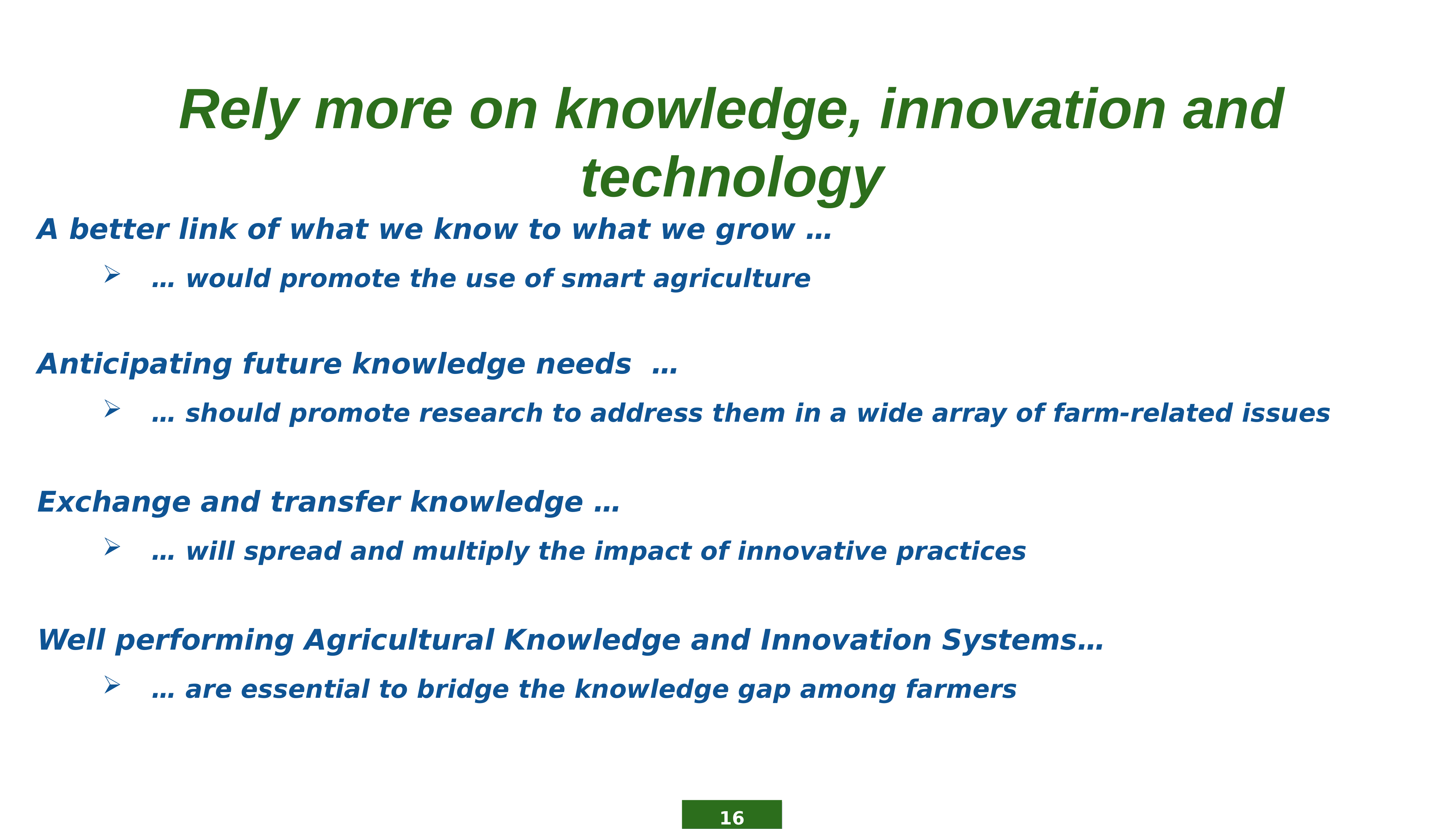

# Rely more on knowledge, innovation and technology

A better link of what we know to what we grow …

… would promote the use of smart agriculture

Anticipating future knowledge needs  …

… should promote research to address them in a wide array of farm-related issues

Exchange and transfer knowledge …

… will spread and multiply the impact of innovative practices

Well performing Agricultural Knowledge and Innovation Systems…

… are essential to bridge the knowledge gap among farmers

16
16